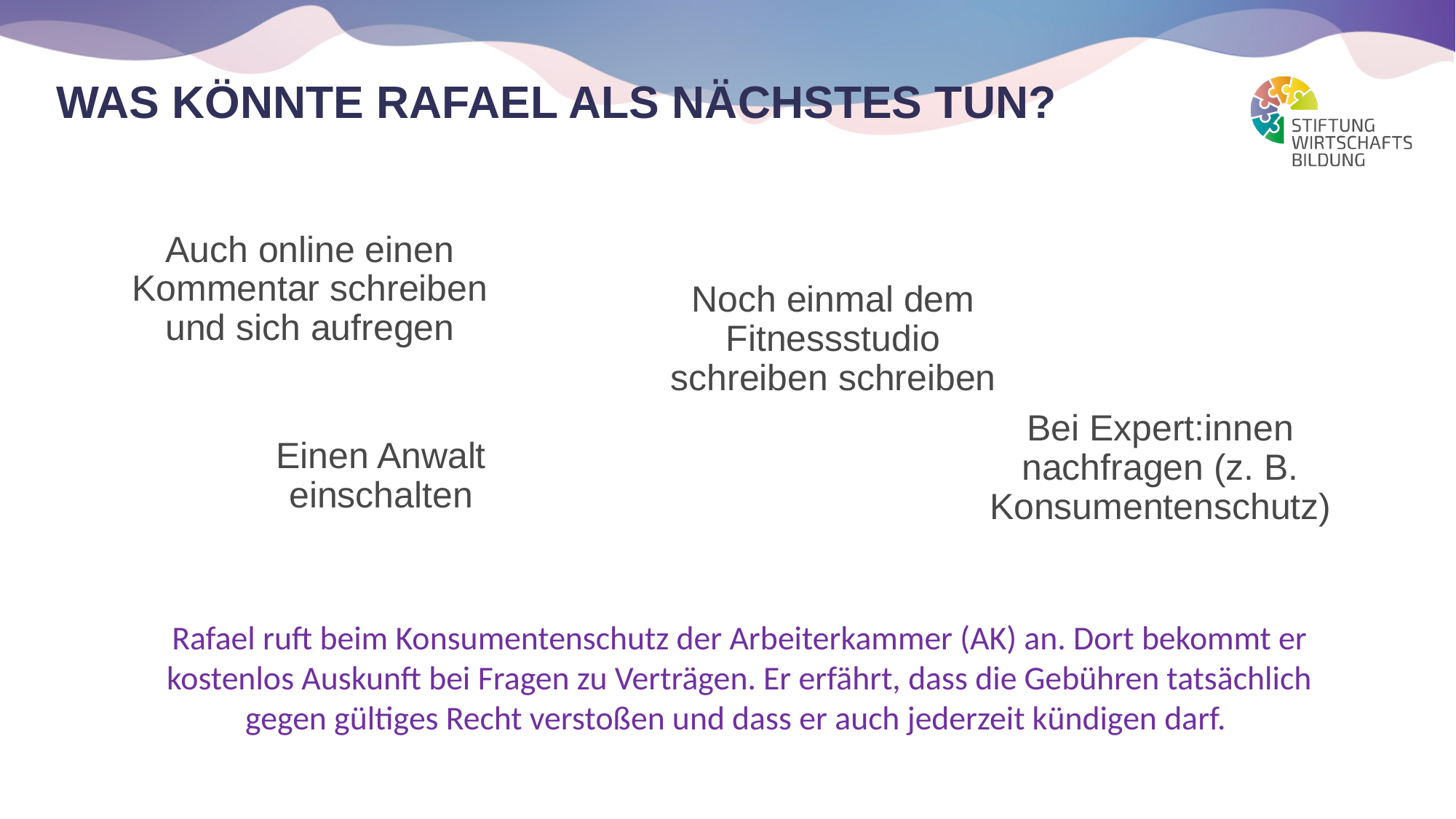

# Was könnte Rafael als nächstes Tun?
Auch online einen Kommentar schreiben und sich aufregen
Noch einmal dem Fitnessstudio schreiben schreiben
Bei Expert:innen nachfragen (z. B. Konsumentenschutz)
Einen Anwalt einschalten
Rafael ruft beim Konsumentenschutz der Arbeiterkammer (AK) an. Dort bekommt er kostenlos Auskunft bei Fragen zu Verträgen. Er erfährt, dass die Gebühren tatsächlich gegen gültiges Recht verstoßen und dass er auch jederzeit kündigen darf.